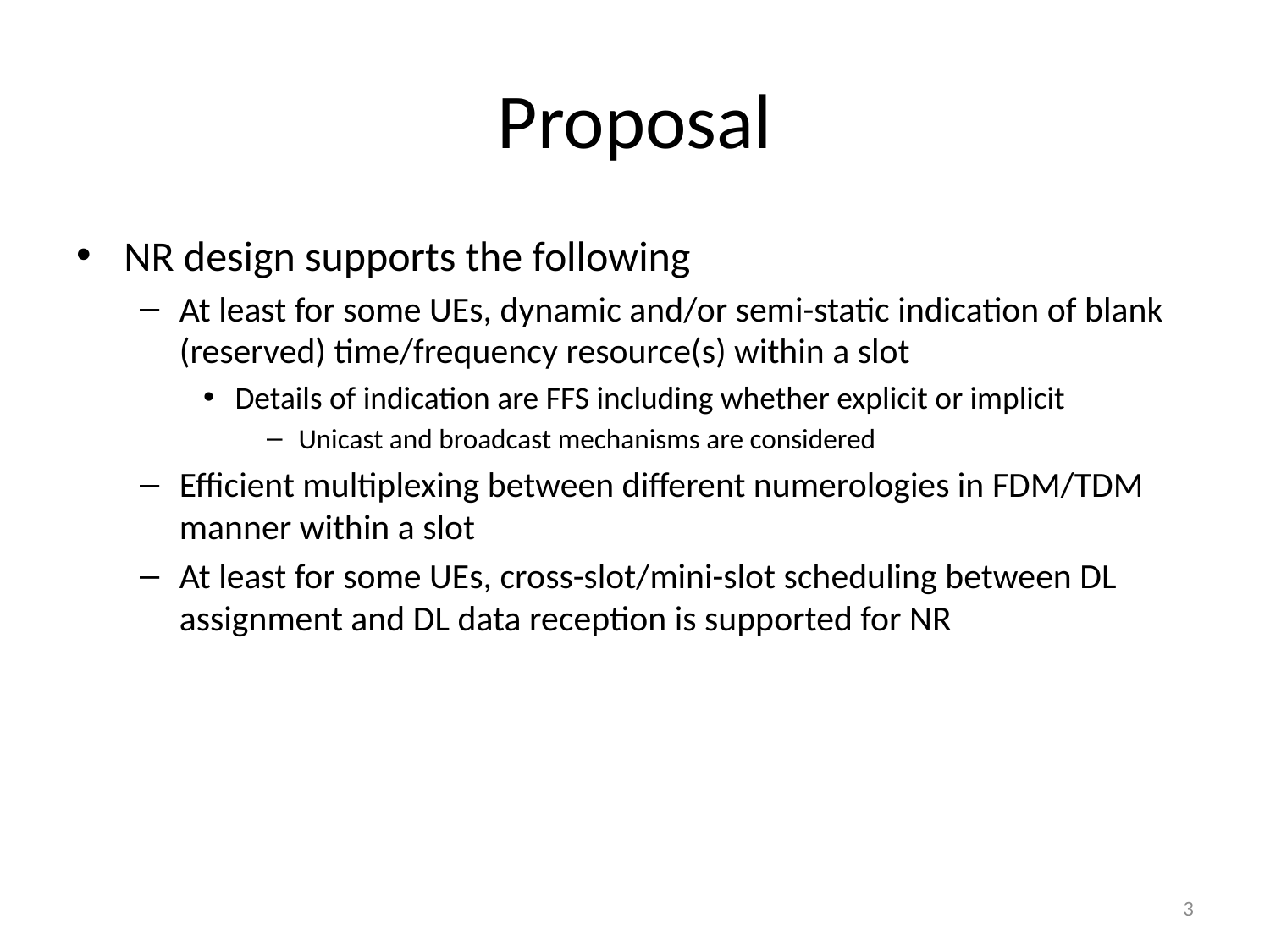

# Proposal
NR design supports the following
At least for some UEs, dynamic and/or semi-static indication of blank (reserved) time/frequency resource(s) within a slot
Details of indication are FFS including whether explicit or implicit
Unicast and broadcast mechanisms are considered
Efficient multiplexing between different numerologies in FDM/TDM manner within a slot
At least for some UEs, cross-slot/mini-slot scheduling between DL assignment and DL data reception is supported for NR

3